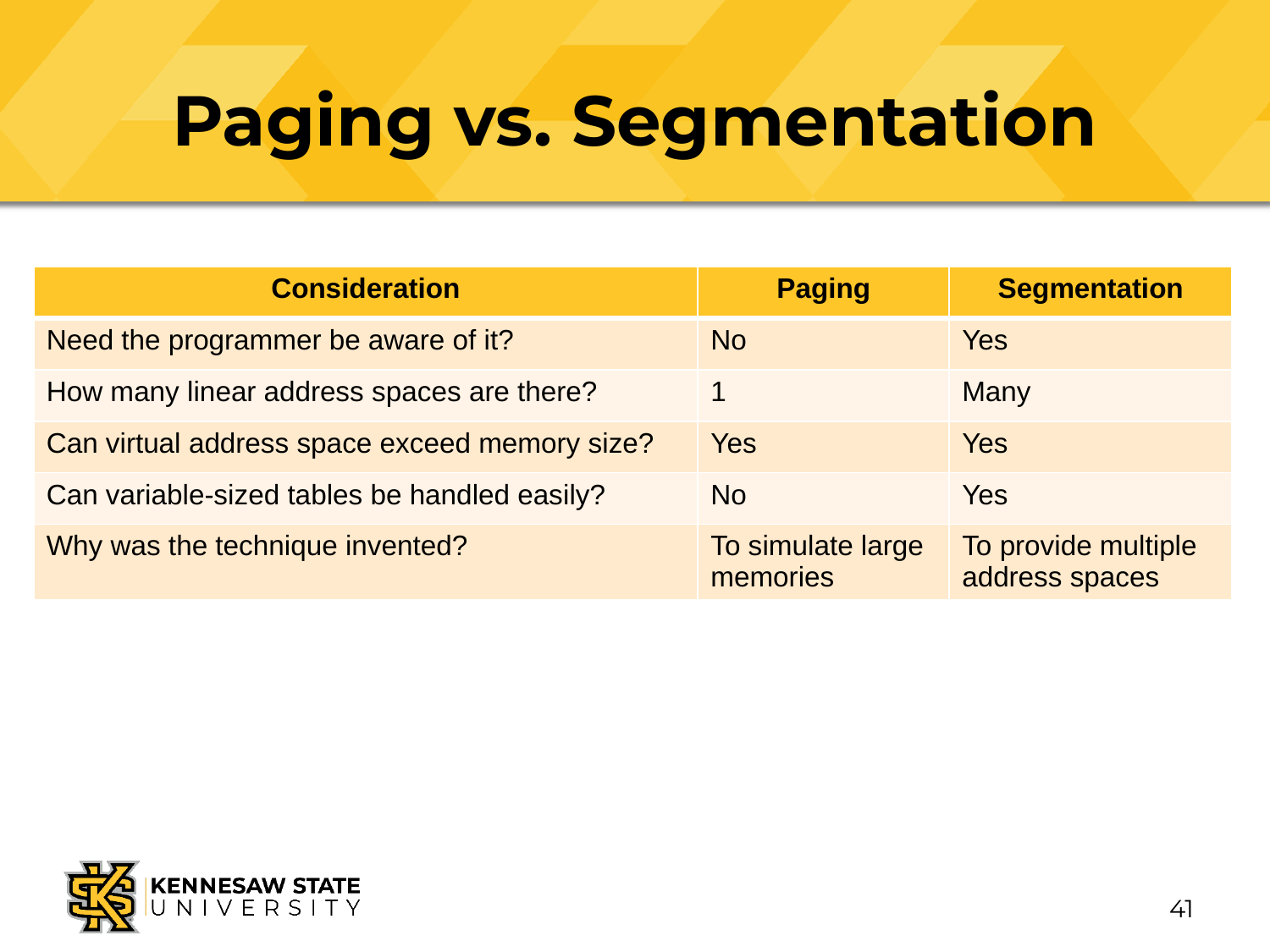

# Paging vs. Segmentation
| Consideration | Paging | Segmentation |
| --- | --- | --- |
| Need the programmer be aware of it? | No | Yes |
| How many linear address spaces are there? | 1 | Many |
| Can virtual address space exceed memory size? | Yes | Yes |
| Can variable-sized tables be handled easily? | No | Yes |
| Why was the technique invented? | To simulate large memories | To provide multiple address spaces |
41